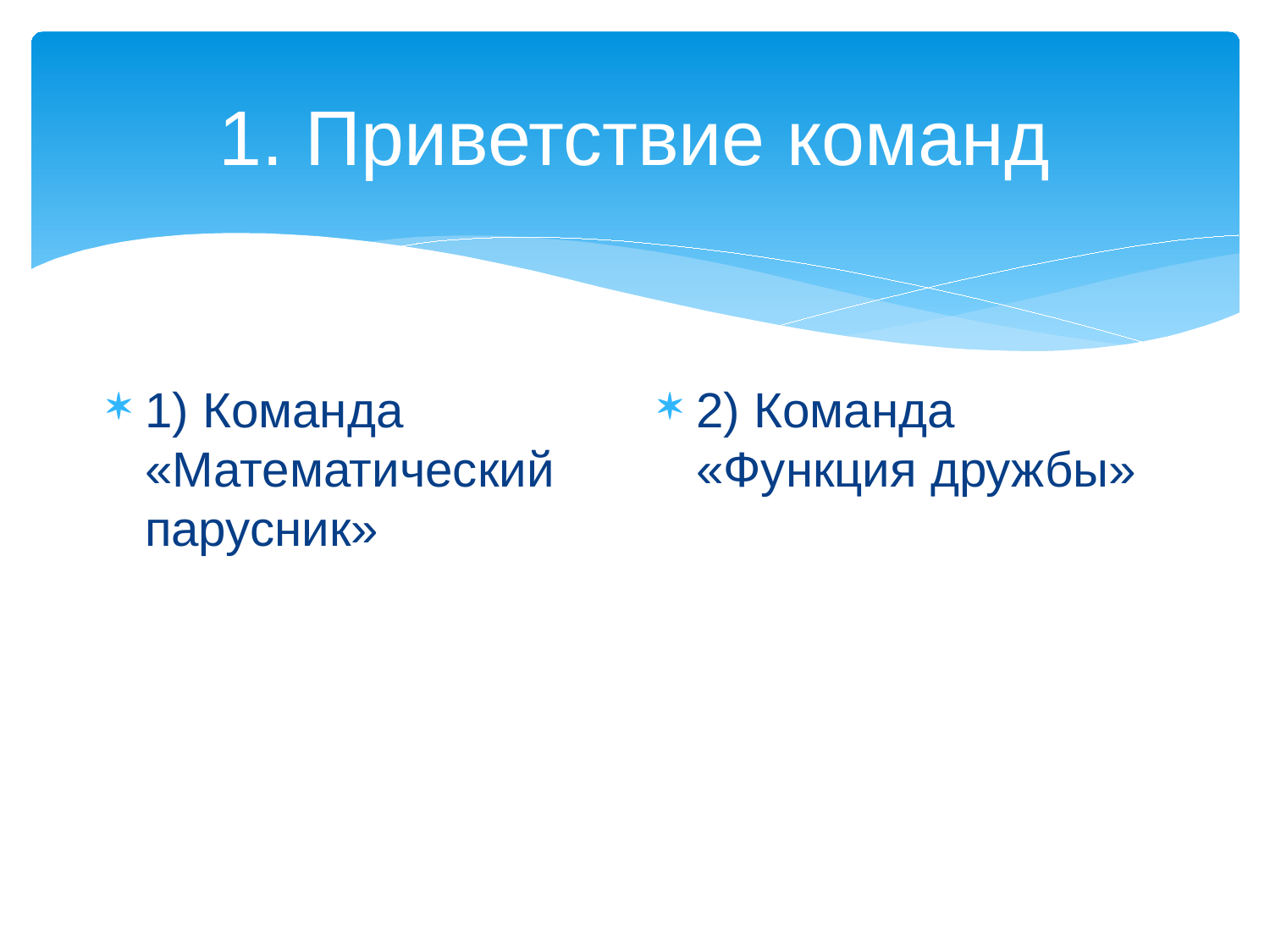

# 1. Приветствие команд
1) Команда «Математический парусник»
2) Команда «Функция дружбы»